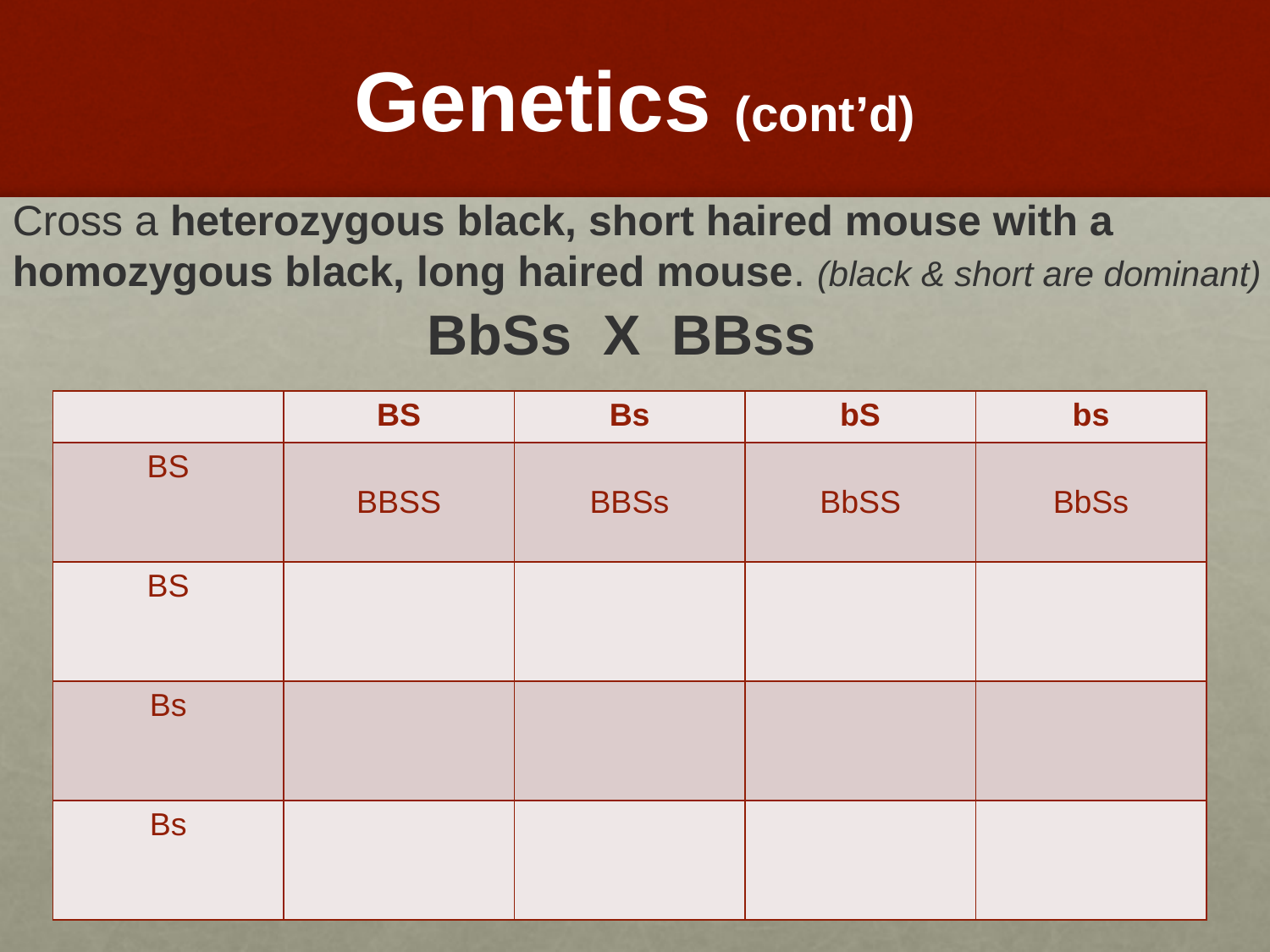

# Genetics (cont’d)
Cross a heterozygous black, short haired mouse with a homozygous black, long haired mouse. (black & short are dominant)
BbSs  X  BBss
|  | BS | Bs | bS | bs |
| --- | --- | --- | --- | --- |
| BS | BBSS | BBSs | BbSS | BbSs |
| BS |  |  |  |  |
| Bs |  |  |  |  |
| Bs |  |  |  |  |